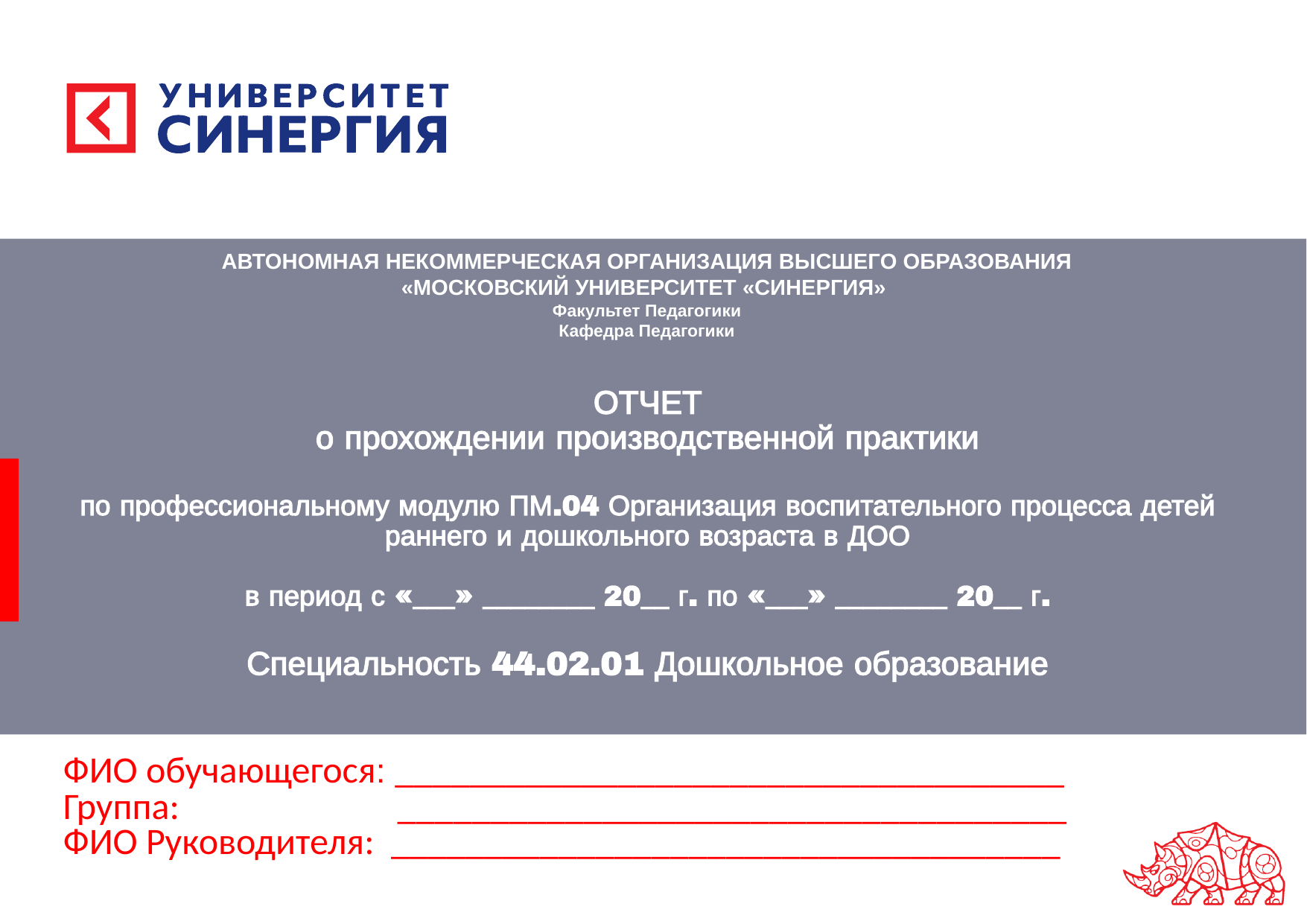

АВТОНОМНАЯ НЕКОММЕРЧЕСКАЯ ОРГАНИЗАЦИЯ ВЫСШЕГО ОБРАЗОВАНИЯ
«МОСКОВСКИЙ УНИВЕРСИТЕТ «СИНЕРГИЯ»
Факультет Педагогики
Кафедра Педагогики
ОТЧЕТ
о прохождении производственной практики
по профессиональному модулю ПМ.04 Организация воспитательного процесса детей раннего и дошкольного возраста в ДОО
в период с «___» ________ 20__ г. по «___» ________ 20__ г.
Специальность 44.02.01 Дошкольное образование

ФИО обучающегося: ____________________________________
Группа:                          ____________________________________
ФИО Руководителя:  ____________________________________